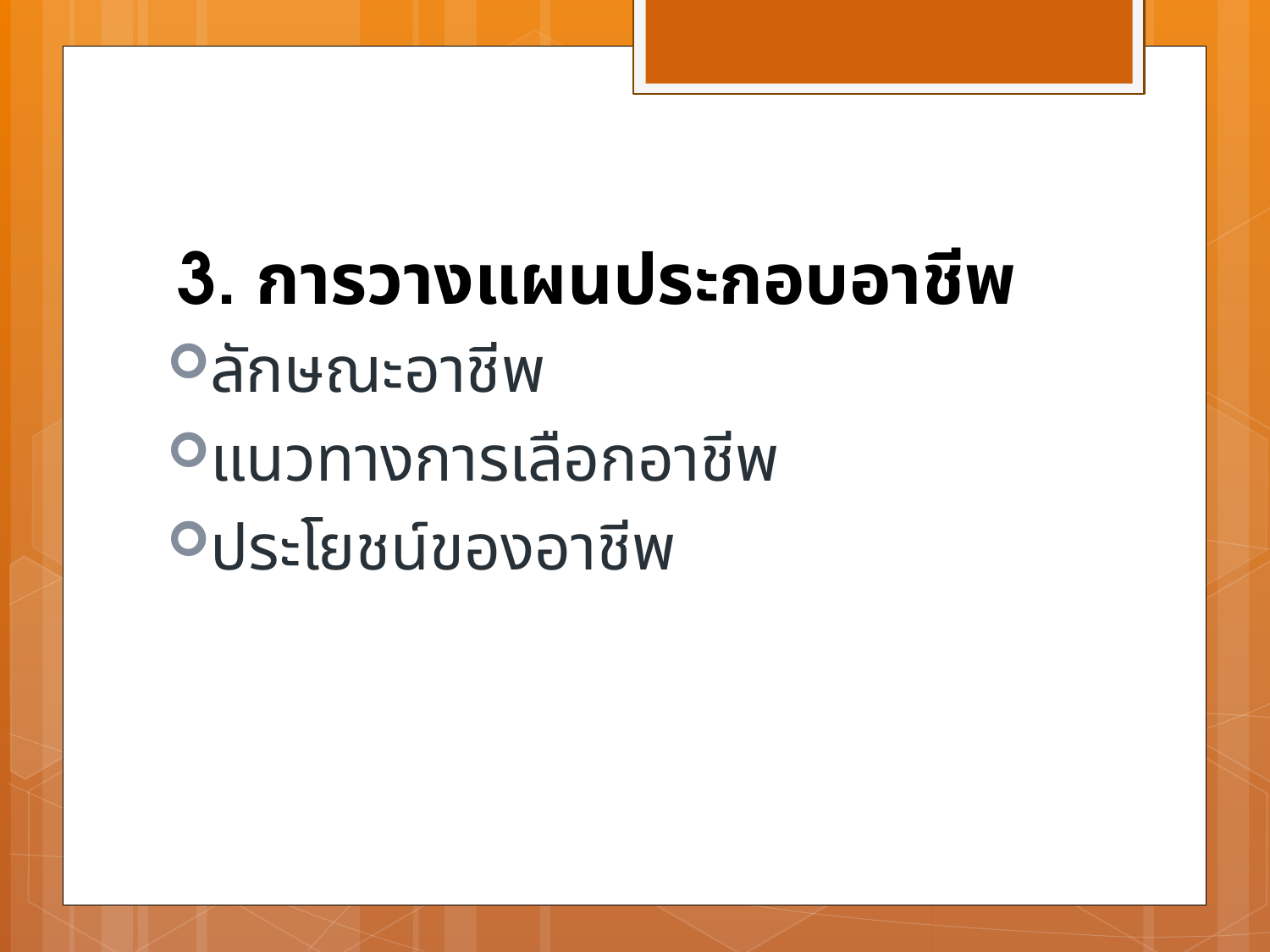

3. การวางแผนประกอบอาชีพ
ลักษณะอาชีพ
แนวทางการเลือกอาชีพ
ประโยชน์ของอาชีพ